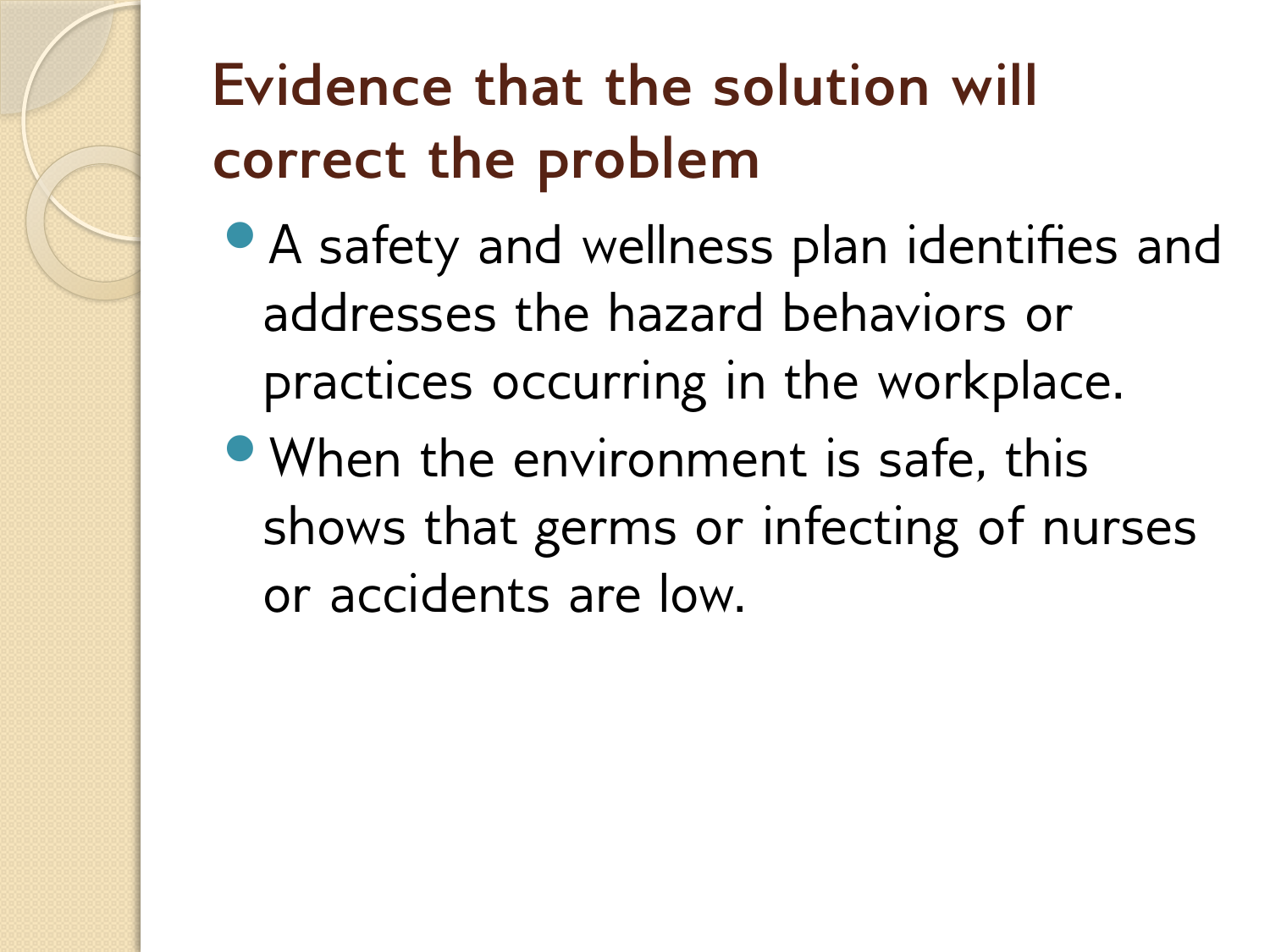

# Evidence that the solution will correct the problem
A safety and wellness plan identifies and addresses the hazard behaviors or practices occurring in the workplace.
When the environment is safe, this shows that germs or infecting of nurses or accidents are low.